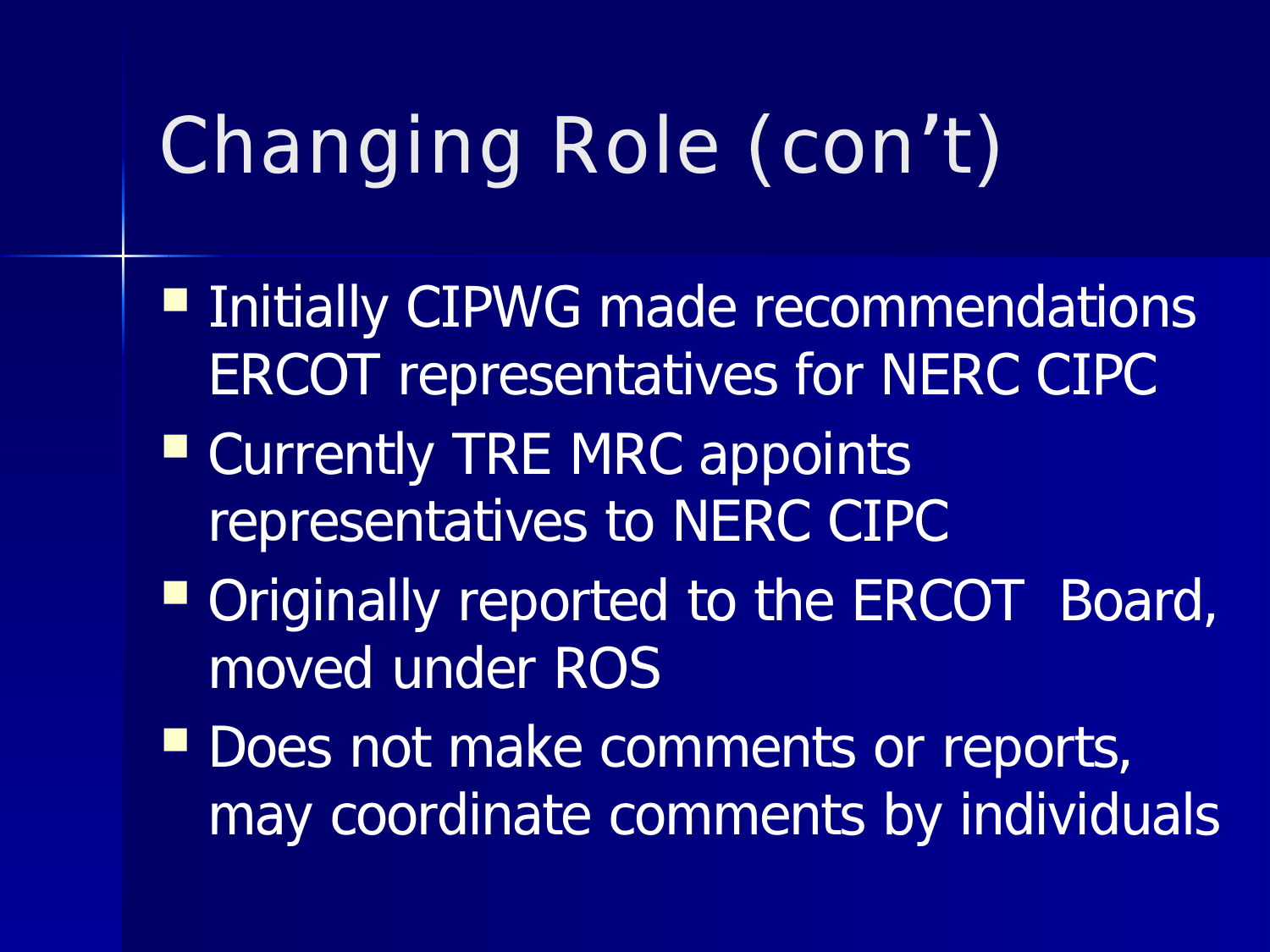

# Changing Role (con’t)
Initially CIPWG made recommendations ERCOT representatives for NERC CIPC
Currently TRE MRC appoints representatives to NERC CIPC
Originally reported to the ERCOT  Board, moved under ROS
Does not make comments or reports, may coordinate comments by individuals